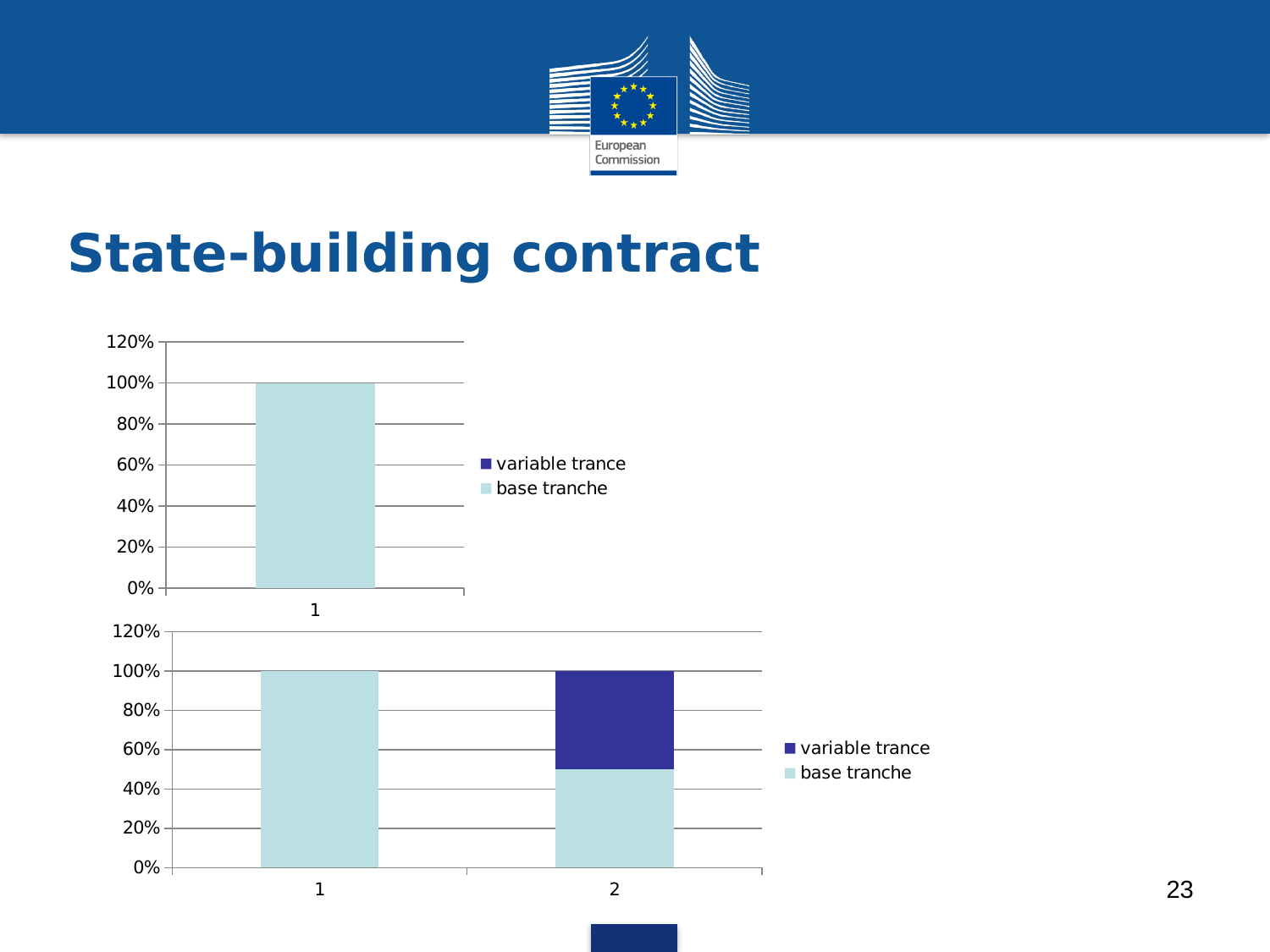

# State-building contract

### Chart

| Category | base tranche | variable trance |
|---|---|---|

### Chart

| Category | base tranche | variable trance |
|---|---|---|
23